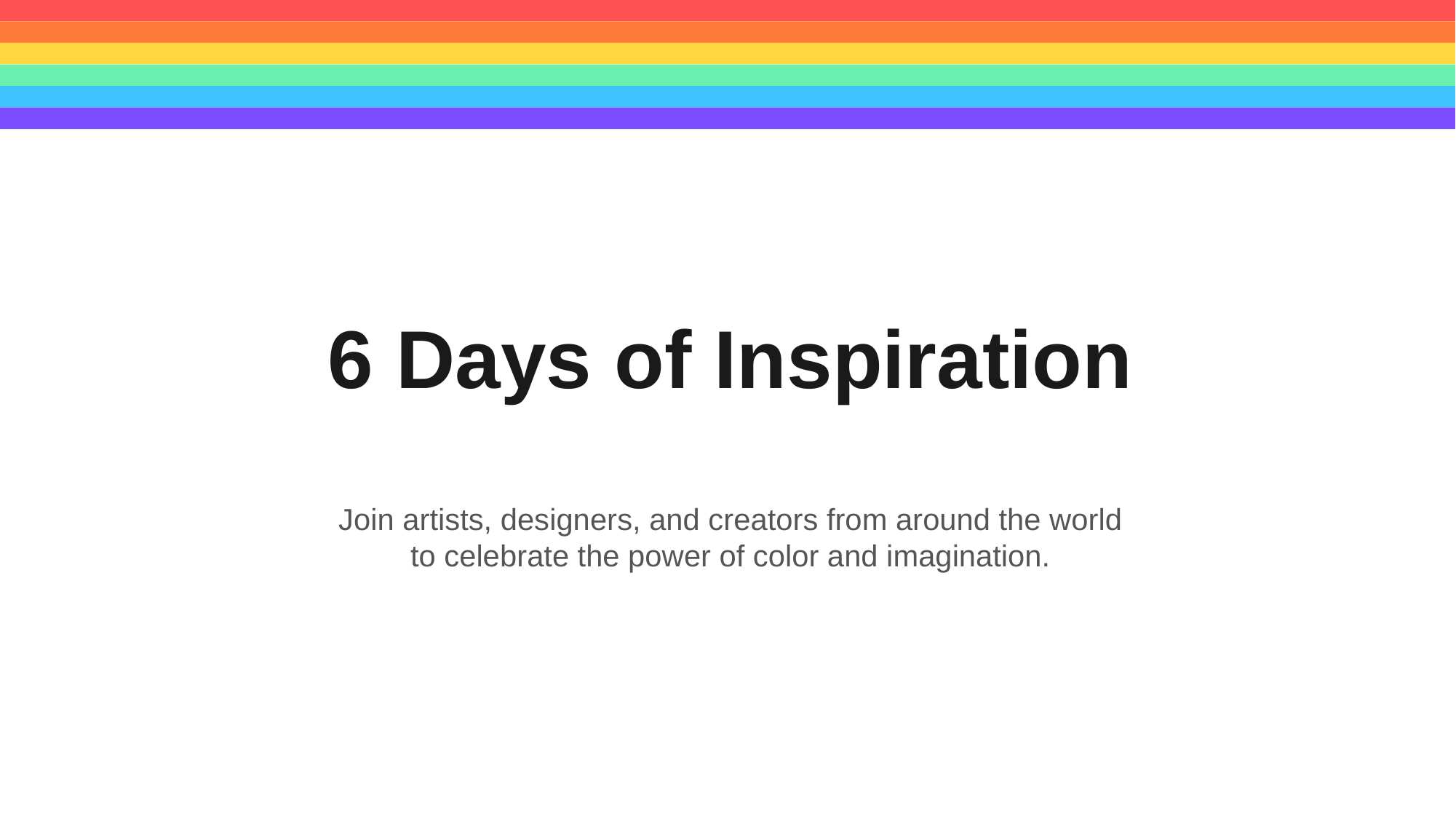

6 Days of Inspiration
Join artists, designers, and creators from around the world
to celebrate the power of color and imagination.